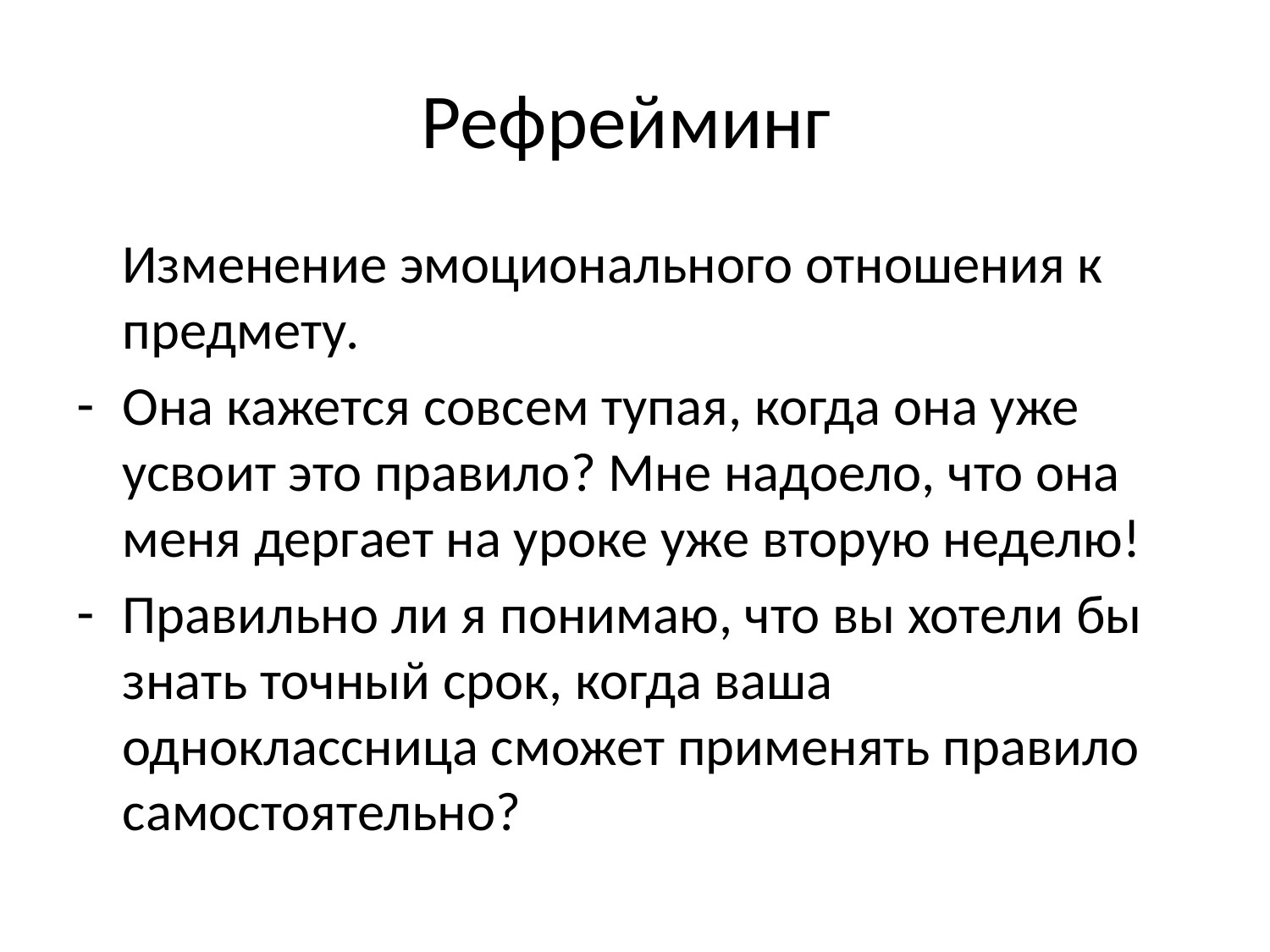

# Рефрейминг
		Изменение эмоционального отношения к предмету.
Она кажется совсем тупая, когда она уже усвоит это правило? Мне надоело, что она меня дергает на уроке уже вторую неделю!
Правильно ли я понимаю, что вы хотели бы знать точный срок, когда ваша одноклассница сможет применять правило самостоятельно?